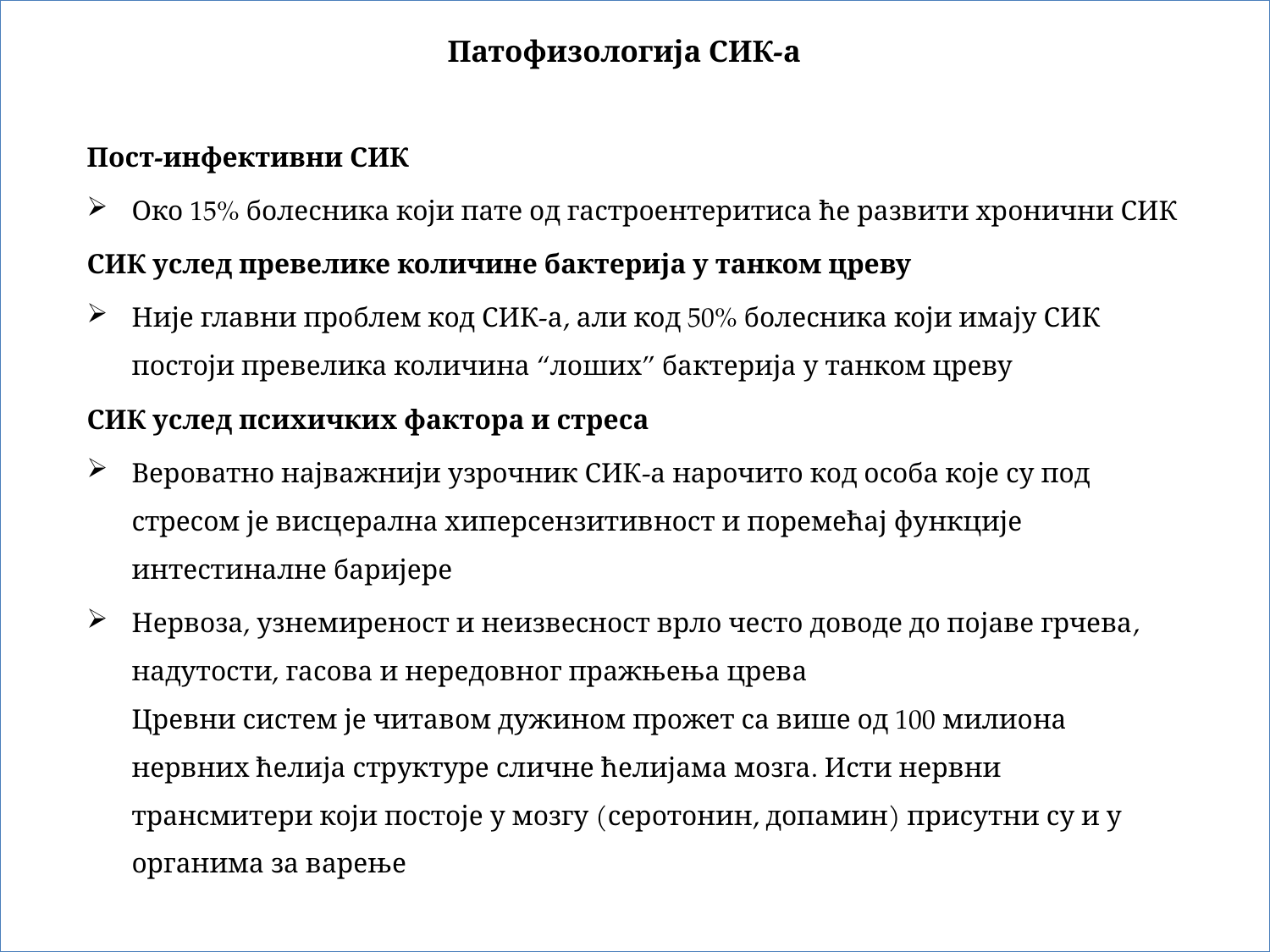

# Патофизологија СИК-а

Пост-инфективни СИК
Око 15% болесника који пате од гастроентеритиса ће развити хронични СИК
СИК услед превелике количине бактерија у танком цреву
Није главни проблем код СИК-а, али код 50% болесника који имају СИК постоји превелика количина “лоших” бактерија у танком цреву
СИК услед психичких фактора и стреса
Вероватно најважнији узрочник СИК-а нарочито код особа које су под стресом је висцерална хиперсензитивност и поремећај функције интестиналне баријере
Нервоза, узнемиреност и неизвесност врло често доводе до појаве грчева, надутости, гасова и нередовног пражњења црева
Цревни систем је читавом дужином прожет са више од 100 милиона нервних ћелија структуре сличне ћелијама мозга. Исти нервни трансмитери који постоје у мозгу (серотонин, допамин) присутни су и у органима за варење